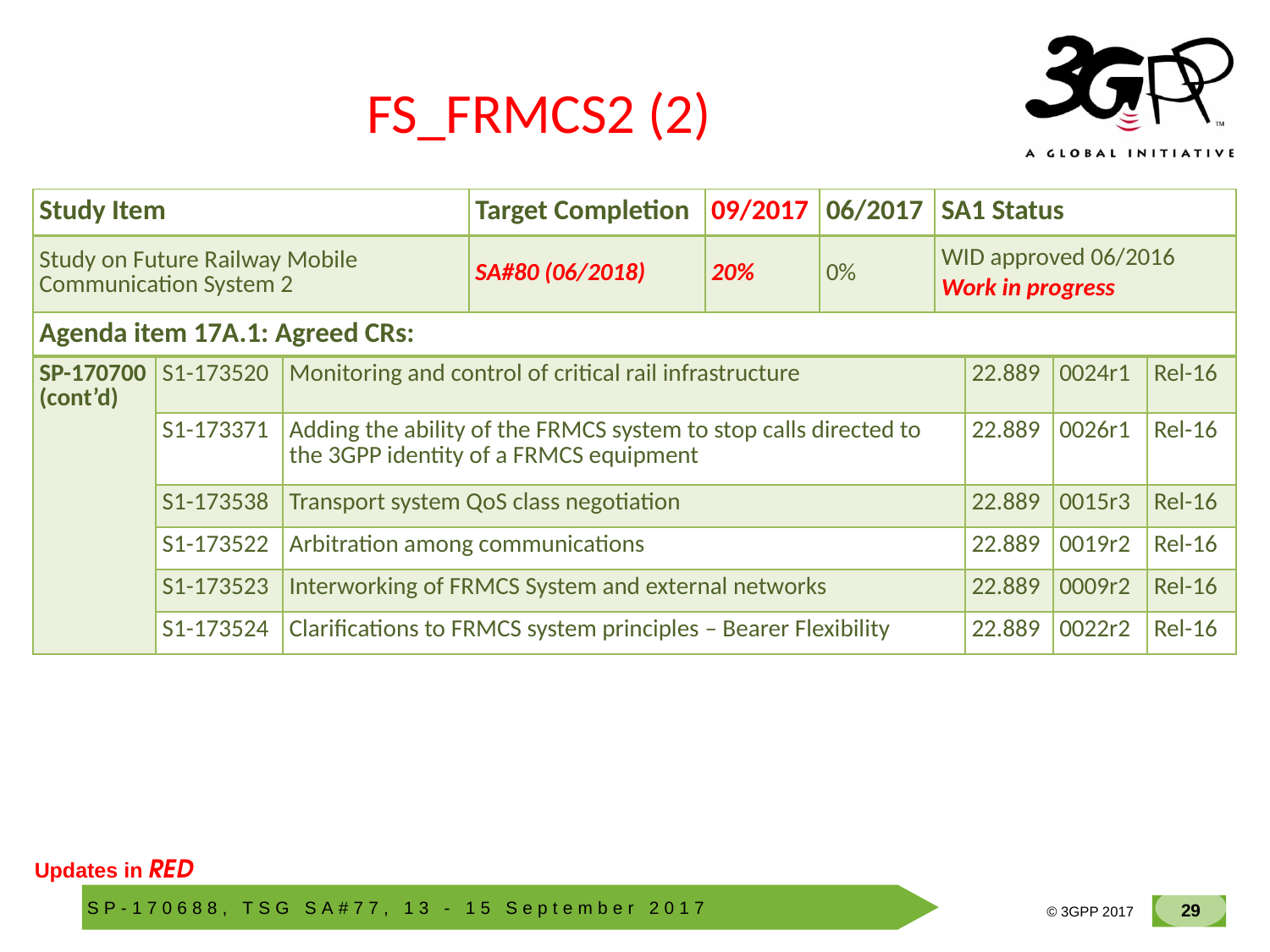

# FS_FRMCS2 (2)
| Study Item | Target Completion | 09/2017 | 06/2017 | SA1 Status |
| --- | --- | --- | --- | --- |
| Study on Future Railway Mobile Communication System 2 | SA#80 (06/2018) | 20% | 0% | WID approved 06/2016 Work in progress |
| Agenda item 17A.1: Agreed CRs: |  |  |  |  |  |
| --- | --- | --- | --- | --- | --- |
| SP-170700 (cont’d) | S1-173520 | Monitoring and control of critical rail infrastructure | 22.889 | 0024r1 | Rel-16 |
|  | S1-173371 | Adding the ability of the FRMCS system to stop calls directed to the 3GPP identity of a FRMCS equipment | 22.889 | 0026r1 | Rel-16 |
|  | S1-173538 | Transport system QoS class negotiation | 22.889 | 0015r3 | Rel-16 |
|  | S1-173522 | Arbitration among communications | 22.889 | 0019r2 | Rel-16 |
|  | S1-173523 | Interworking of FRMCS System and external networks | 22.889 | 0009r2 | Rel-16 |
|  | S1-173524 | Clarifications to FRMCS system principles – Bearer Flexibility | 22.889 | 0022r2 | Rel-16 |
Updates in RED